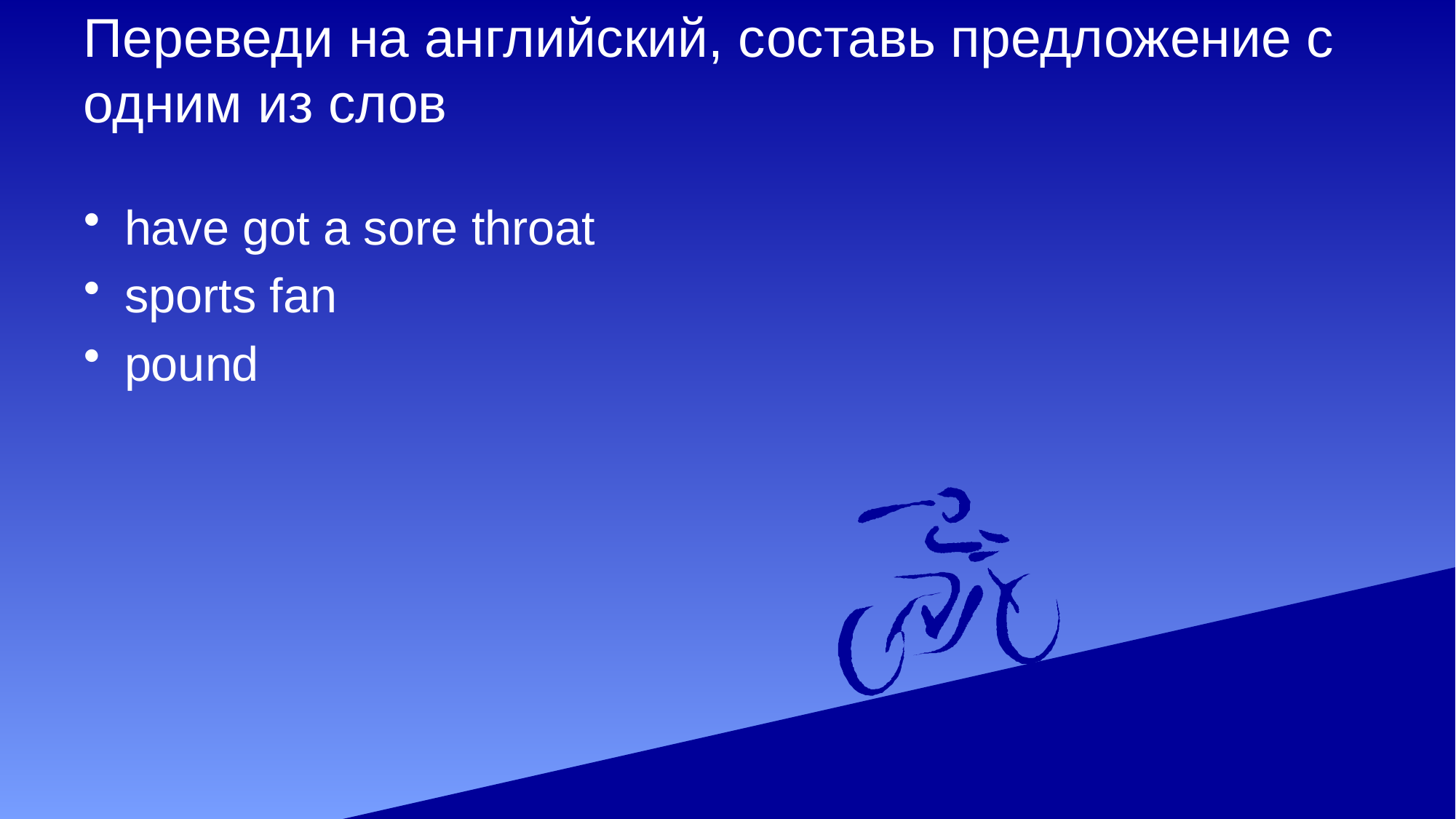

# Переведи на английский, составь предложение с одним из слов
have got a sore throat
sports fan
pound